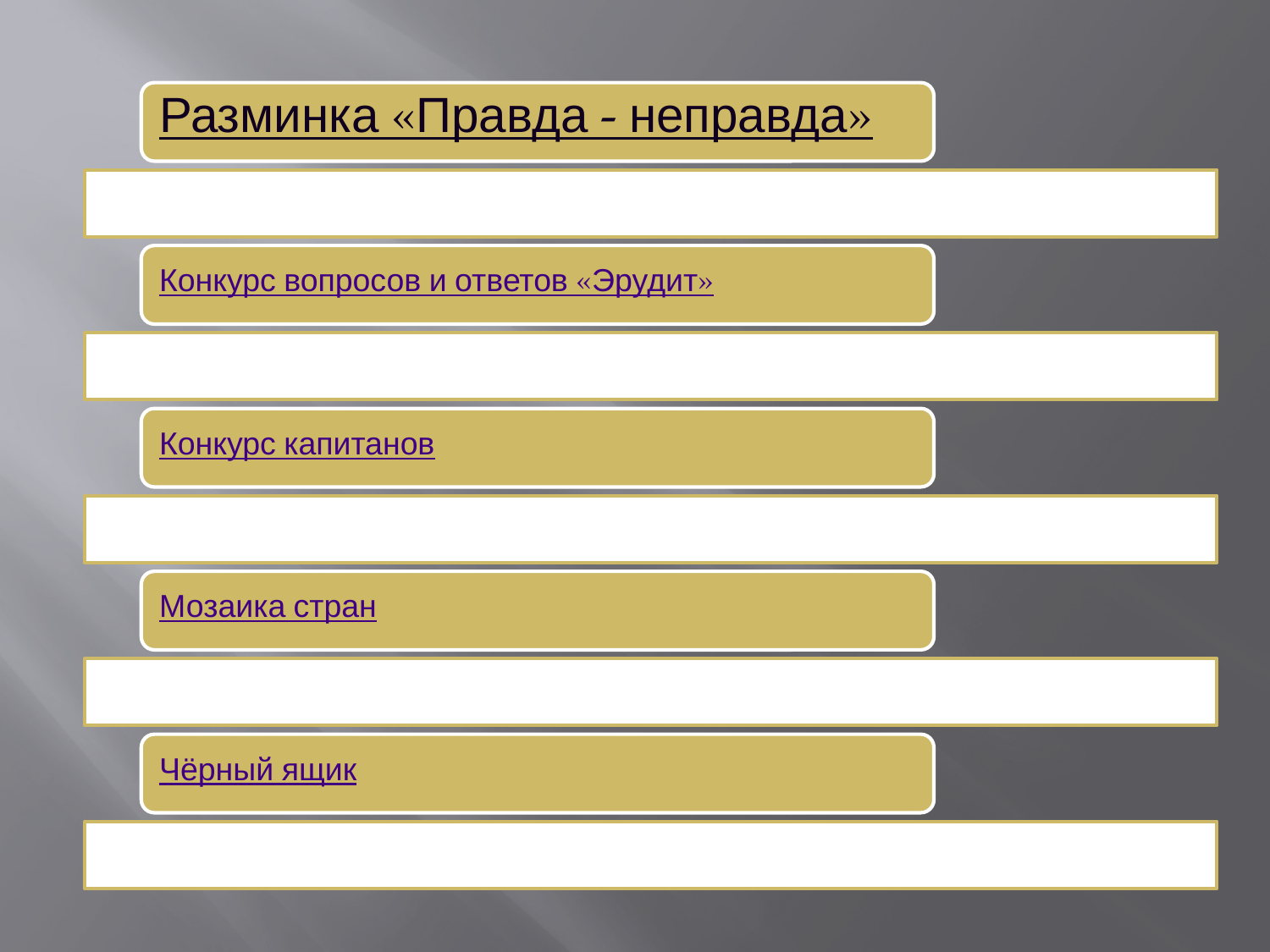

Разминка «Правда - неправда»
Конкурс вопросов и ответов «Эрудит»
Конкурс капитанов
Мозаика стран
Чёрный ящик